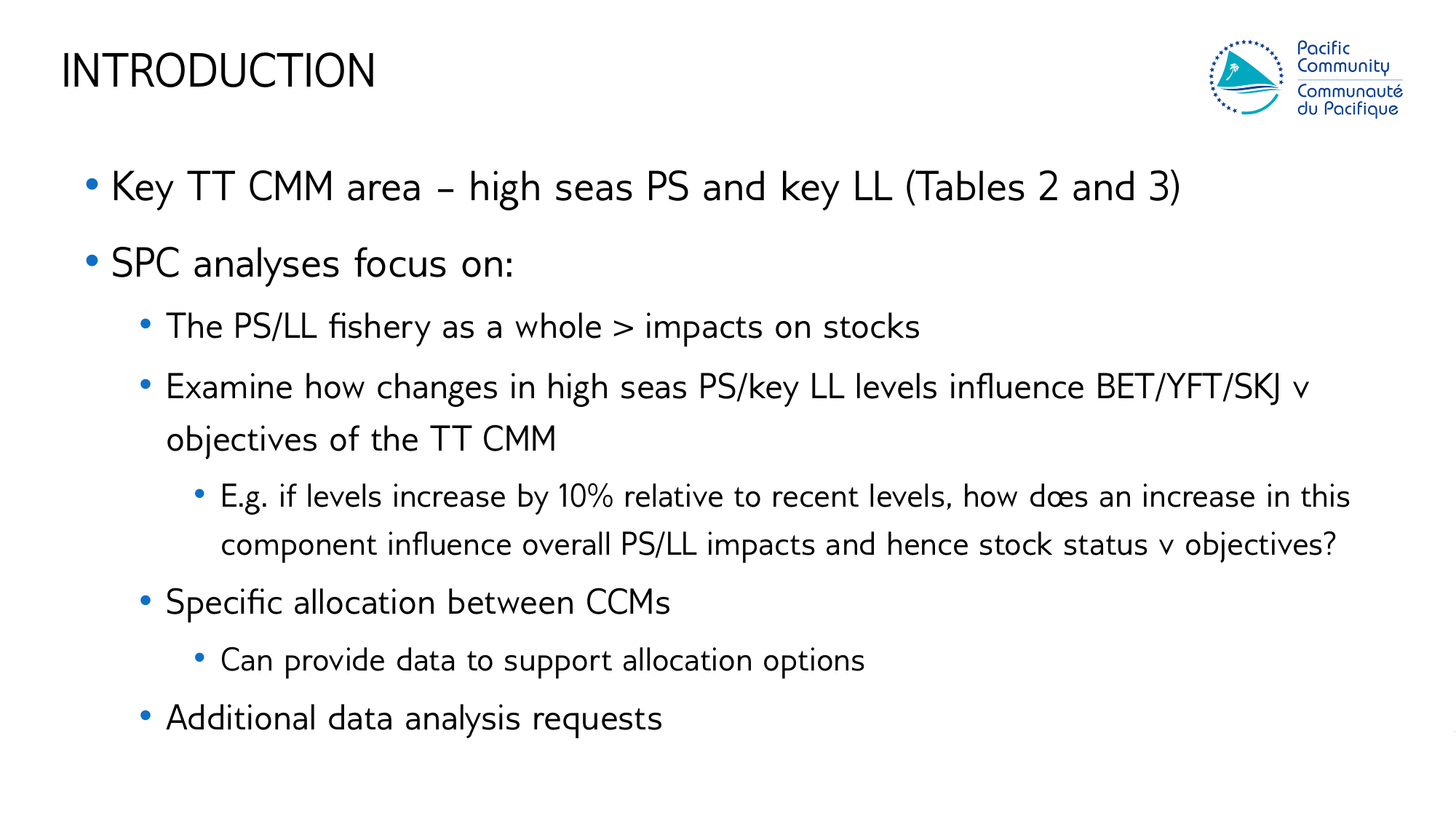

Introduction
Key TT CMM area – high seas PS and key LL (Tables 2 and 3)
SPC analyses focus on:
The PS/LL fishery as a whole > impacts on stocks
Examine how changes in high seas PS/key LL levels influence BET/YFT/SKJ v objectives of the TT CMM
E.g. if levels increase by 10% relative to recent levels, how does an increase in this component influence overall PS/LL impacts and hence stock status v objectives?
Specific allocation between CCMs
Can provide data to support allocation options
Additional data analysis requests